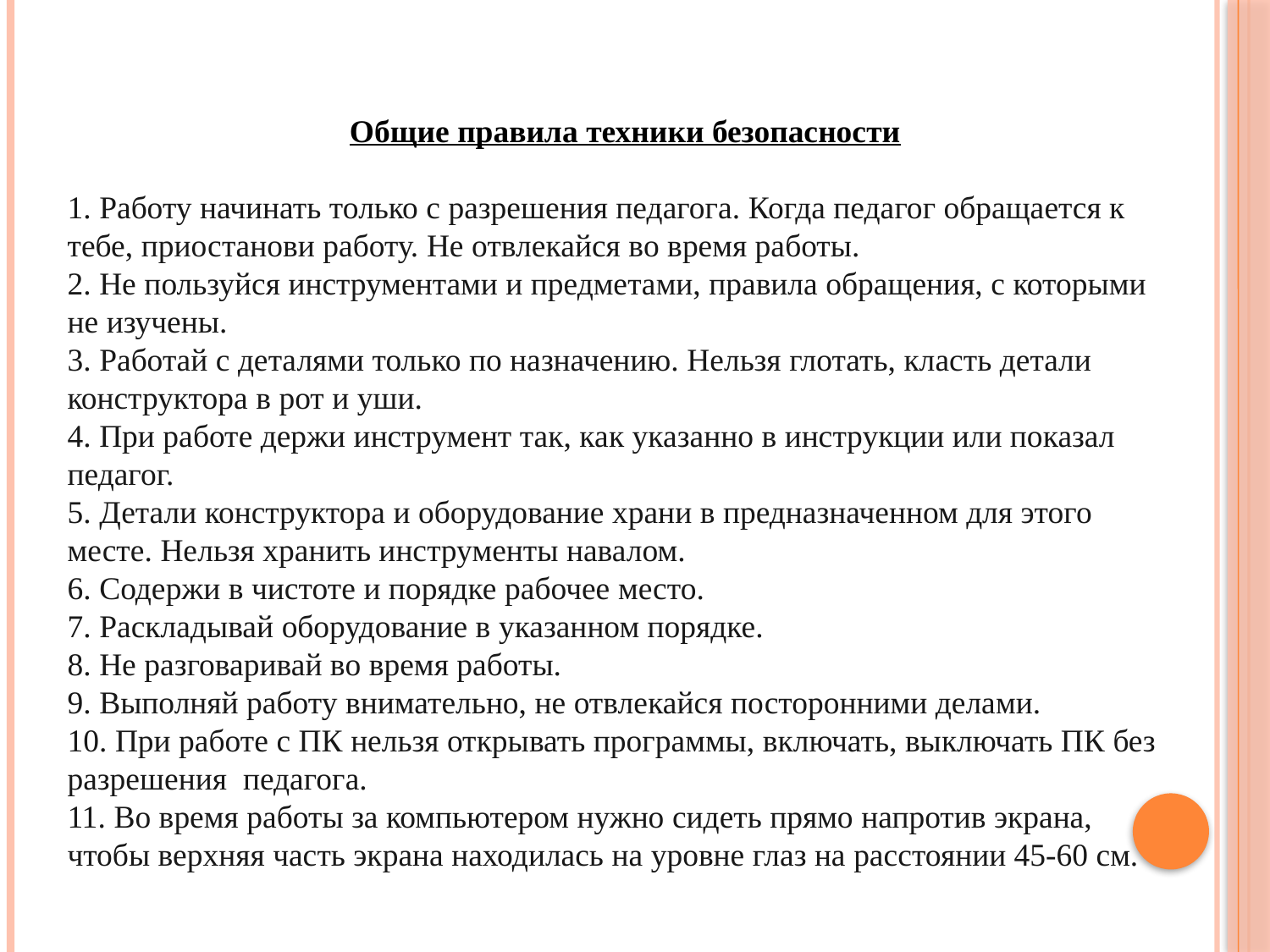

Общие правила техники безопасности

1. Работу начинать только с разрешения педагога. Когда педагог обращается к тебе, приостанови работу. Не отвлекайся во время работы.
2. Не пользуйся инструментами и предметами, правила обращения, с которыми не изучены.
3. Работай с деталями только по назначению. Нельзя глотать, класть детали конструктора в рот и уши.
4. При работе держи инструмент так, как указанно в инструкции или показал педагог.
5. Детали конструктора и оборудование храни в предназначенном для этого месте. Нельзя хранить инструменты навалом.
6. Содержи в чистоте и порядке рабочее место.
7. Раскладывай оборудование в указанном порядке.
8. Не разговаривай во время работы.
9. Выполняй работу внимательно, не отвлекайся посторонними делами.
10. При работе с ПК нельзя открывать программы, включать, выключать ПК без разрешения  педагога.
11. Во время работы за компьютером нужно сидеть прямо напротив экрана, чтобы верхняя часть экрана находилась на уровне глаз на расстоянии 45-60 см.